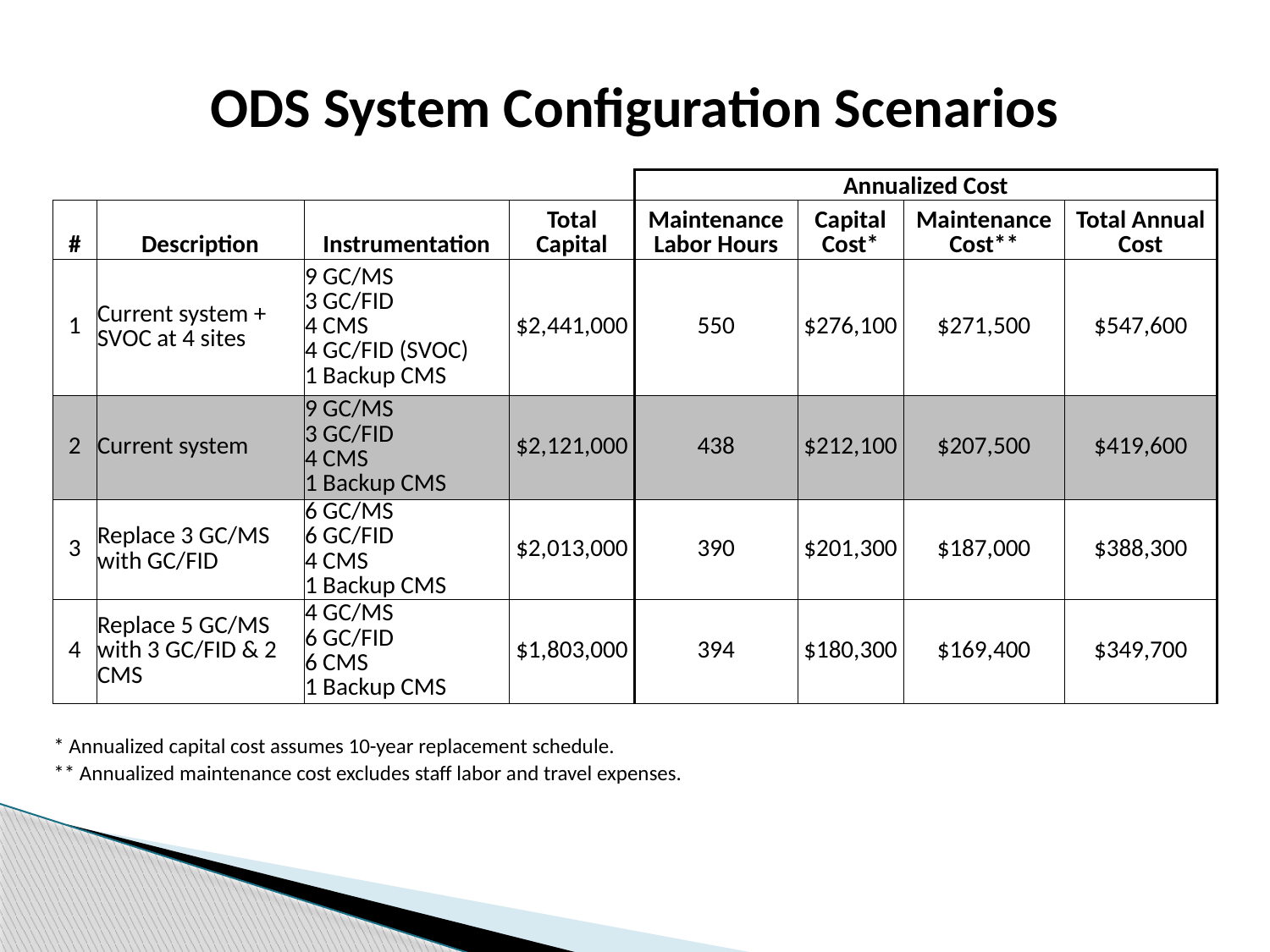

| ODS System Configuration Scenarios |  |  |  |  |  |  |  |
| --- | --- | --- | --- | --- | --- | --- | --- |
|  |  |  |  |  |  |  |  |
|  |  |  |  | Annualized Cost |  |  |  |
| # | Description | Instrumentation | Total Capital | Maintenance Labor Hours | Capital Cost\* | Maintenance Cost\*\* | Total Annual Cost |
| 1 | Current system + SVOC at 4 sites | 9 GC/MS 3 GC/FID 4 CMS 4 GC/FID (SVOC) 1 Backup CMS | $2,441,000 | 550 | $276,100 | $271,500 | $547,600 |
| 2 | Current system | 9 GC/MS 3 GC/FID 4 CMS 1 Backup CMS | $2,121,000 | 438 | $212,100 | $207,500 | $419,600 |
| 3 | Replace 3 GC/MS with GC/FID | 6 GC/MS 6 GC/FID 4 CMS 1 Backup CMS | $2,013,000 | 390 | $201,300 | $187,000 | $388,300 |
| 4 | Replace 5 GC/MS with 3 GC/FID & 2 CMS | 4 GC/MS 6 GC/FID 6 CMS 1 Backup CMS | $1,803,000 | 394 | $180,300 | $169,400 | $349,700 |
|  |  |  |  |  |  |  |  |
| \* Annualized capital cost assumes 10-year replacement schedule. |  |  |  |  |  |  |  |
| \*\* Annualized maintenance cost excludes staff labor and travel expenses. |  |  |  |  |  |  |  |